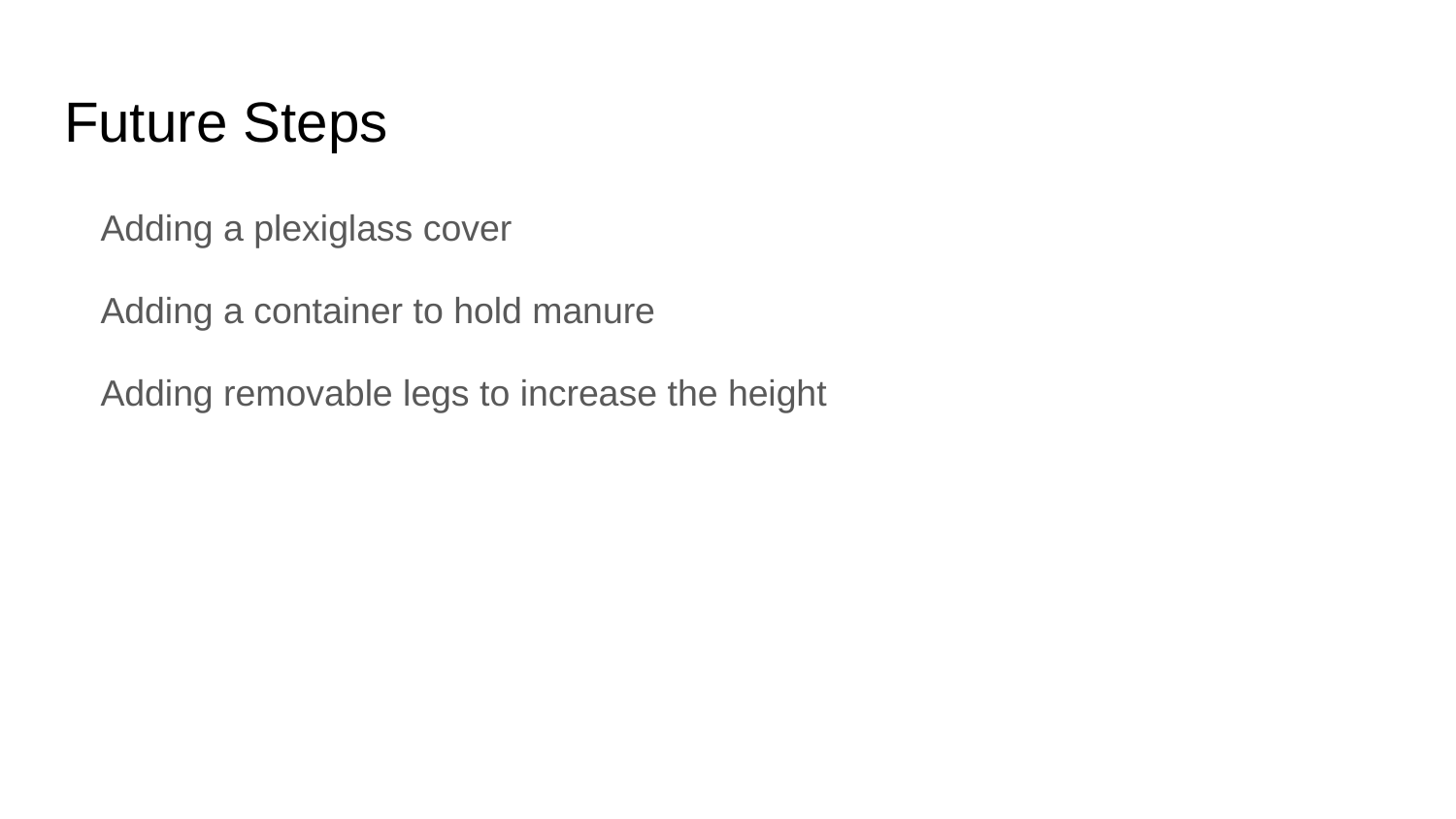

# Future Steps
Adding a plexiglass cover
Adding a container to hold manure
Adding removable legs to increase the height